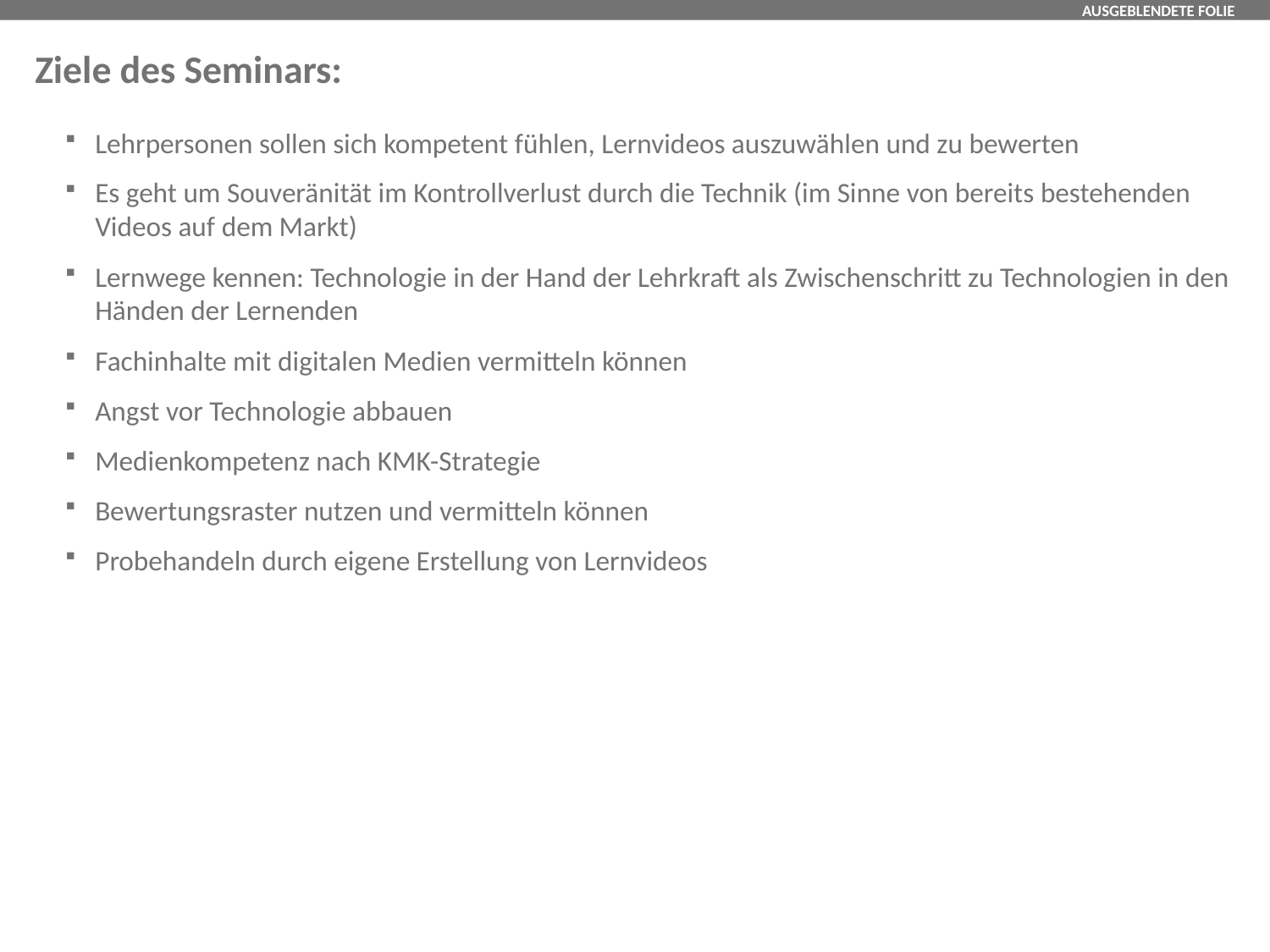

# Ziele des Seminars:
Lehrpersonen sollen sich kompetent fühlen, Lernvideos auszuwählen und zu bewerten
Es geht um Souveränität im Kontrollverlust durch die Technik (im Sinne von bereits bestehenden Videos auf dem Markt)
Lernwege kennen: Technologie in der Hand der Lehrkraft als Zwischenschritt zu Technologien in den Händen der Lernenden
Fachinhalte mit digitalen Medien vermitteln können
Angst vor Technologie abbauen
Medienkompetenz nach KMK-Strategie
Bewertungsraster nutzen und vermitteln können
Probehandeln durch eigene Erstellung von Lernvideos